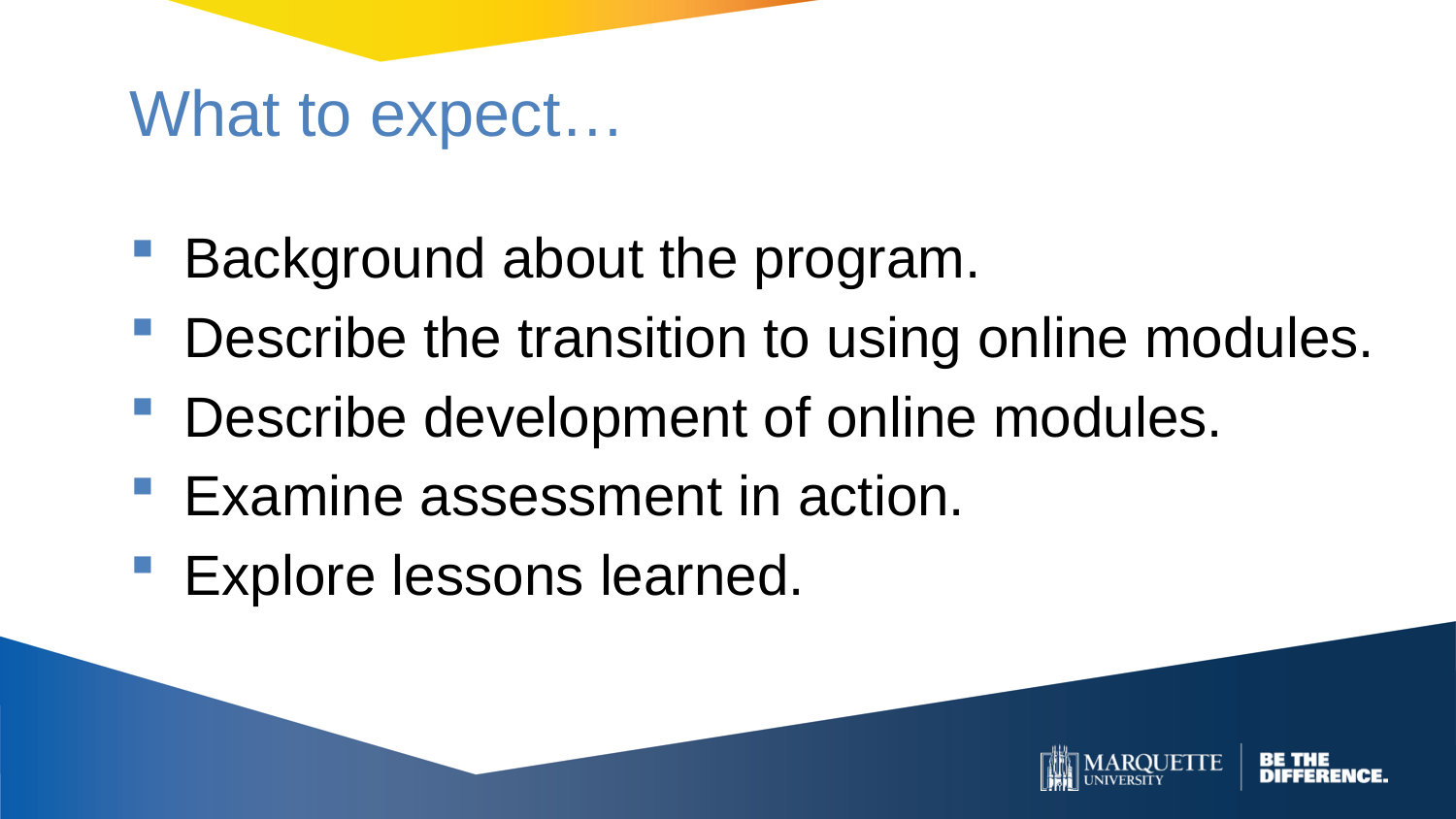

# What to expect…
Background about the program.
Describe the transition to using online modules.
Describe development of online modules.
Examine assessment in action.
Explore lessons learned.